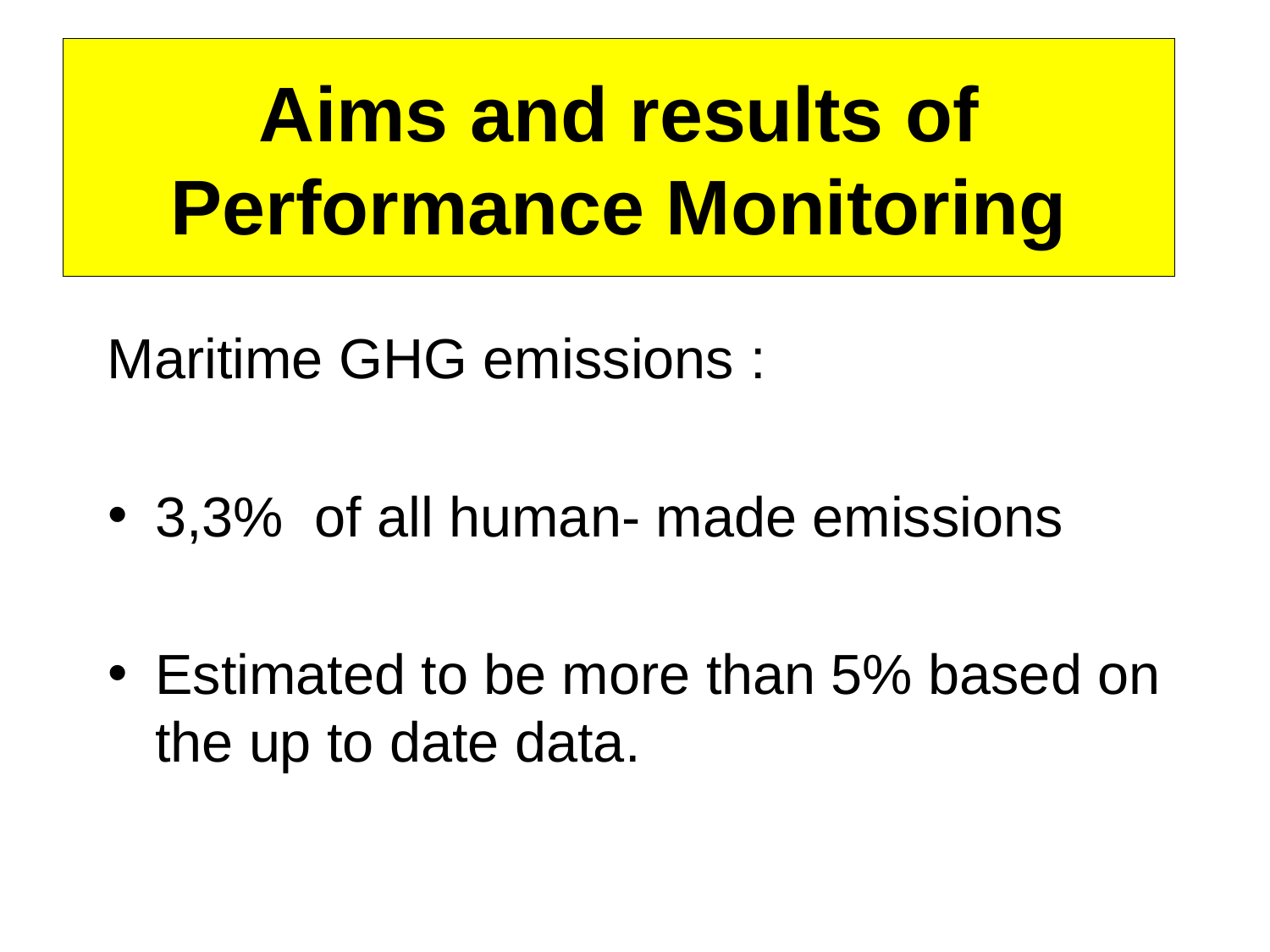

Aims and results of Performance Monitoring
Maritime GHG emissions :

3,3%  of all human- made emissions

Estimated to be more than 5% based on the up to date data.